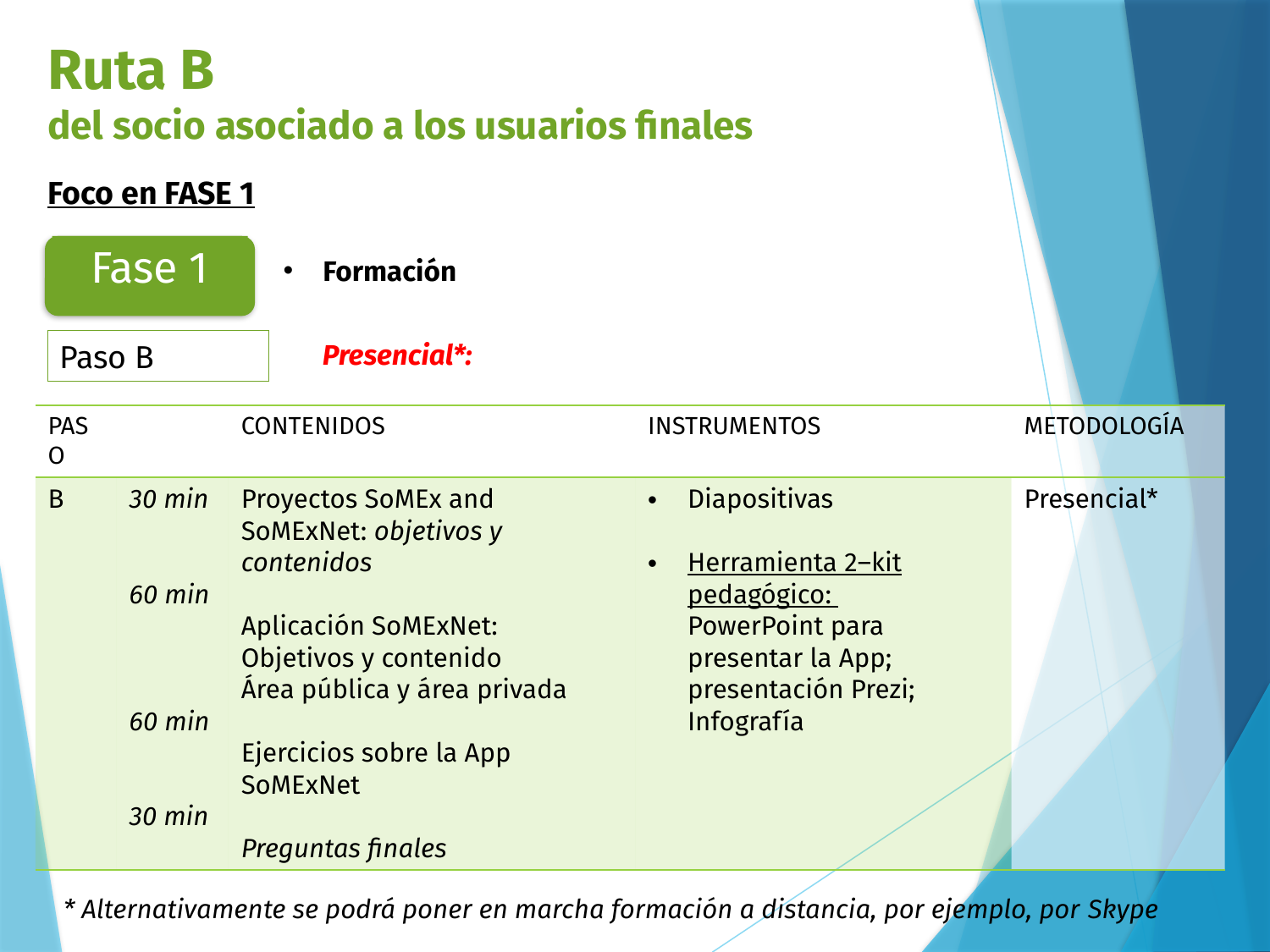

# Ruta B del socio asociado a los usuarios finales
Foco en FASE 1

Formación

Fase 1
Paso B
Presencial*:
| PASO |  | CONTENIDOS | INSTRUMENTOS | METODOLOGÍA |
| --- | --- | --- | --- | --- |
| B | 30 min 60 min 60 min 30 min | Proyectos SoMEx and SoMExNet: objetivos y contenidos Aplicación SoMExNet: Objetivos y contenido Área pública y área privada Ejercicios sobre la App SoMExNet Preguntas finales | Diapositivas Herramienta 2–kit pedagógico: PowerPoint para presentar la App; presentación Prezi; Infografía | Presencial\* |
* Alternativamente se podrá poner en marcha formación a distancia, por ejemplo, por Skype